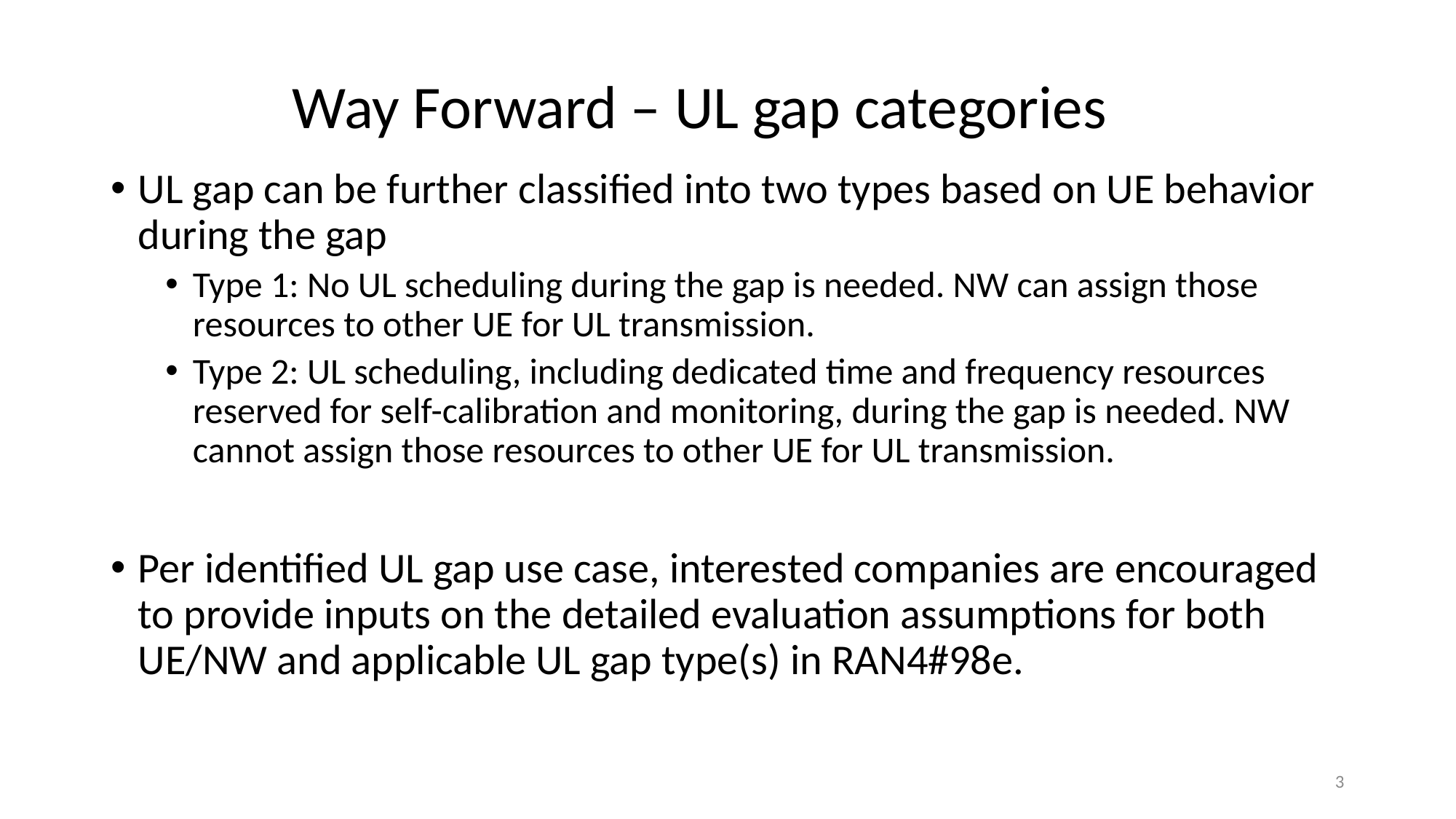

# Way Forward – UL gap categories

UL gap can be further classified into two types based on UE behavior during the gap
Type 1: No UL scheduling during the gap is needed. NW can assign those resources to other UE for UL transmission.
Type 2: UL scheduling, including dedicated time and frequency resources reserved for self-calibration and monitoring, during the gap is needed. NW cannot assign those resources to other UE for UL transmission.

Per identified UL gap use case, interested companies are encouraged to provide inputs on the detailed evaluation assumptions for both UE/NW and applicable UL gap type(s) in RAN4#98e.

3